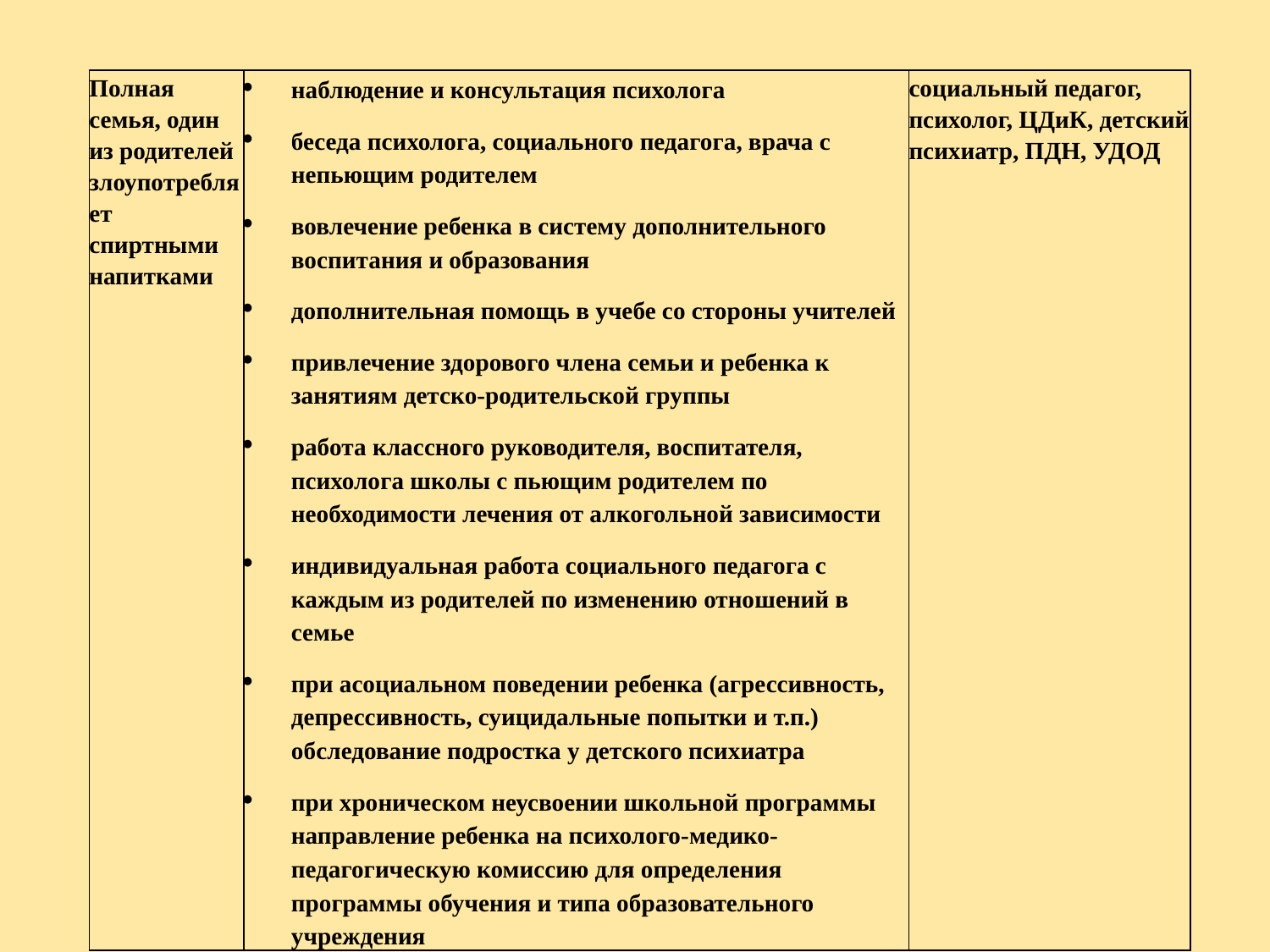

| Полная семья, один из родителей злоупотребляет спиртными напитками | наблюдение и консультация психолога беседа психолога, социального педагога, врача с непьющим родителем вовлечение ребенка в систему дополнительного воспитания и образования дополнительная помощь в учебе со стороны учителей привлечение здорового члена семьи и ребенка к занятиям детско-родительской группы работа классного руководителя, воспитателя, психолога школы с пьющим родителем по необходимости лечения от алкогольной зависимости индивидуальная работа социального педагога с каждым из родителей по изменению отношений в семье при асоциальном поведении ребенка (агрессивность, депрессивность, суицидальные попытки и т.п.) обследование подростка у детского психиатра при хроническом неусвоении школьной программы направление ребенка на психолого-медико-педагогическую комиссию для определения программы обучения и типа образовательного учреждения | социальный педагог, психолог, ЦДиК, детский психиатр, ПДН, УДОД |
| --- | --- | --- |